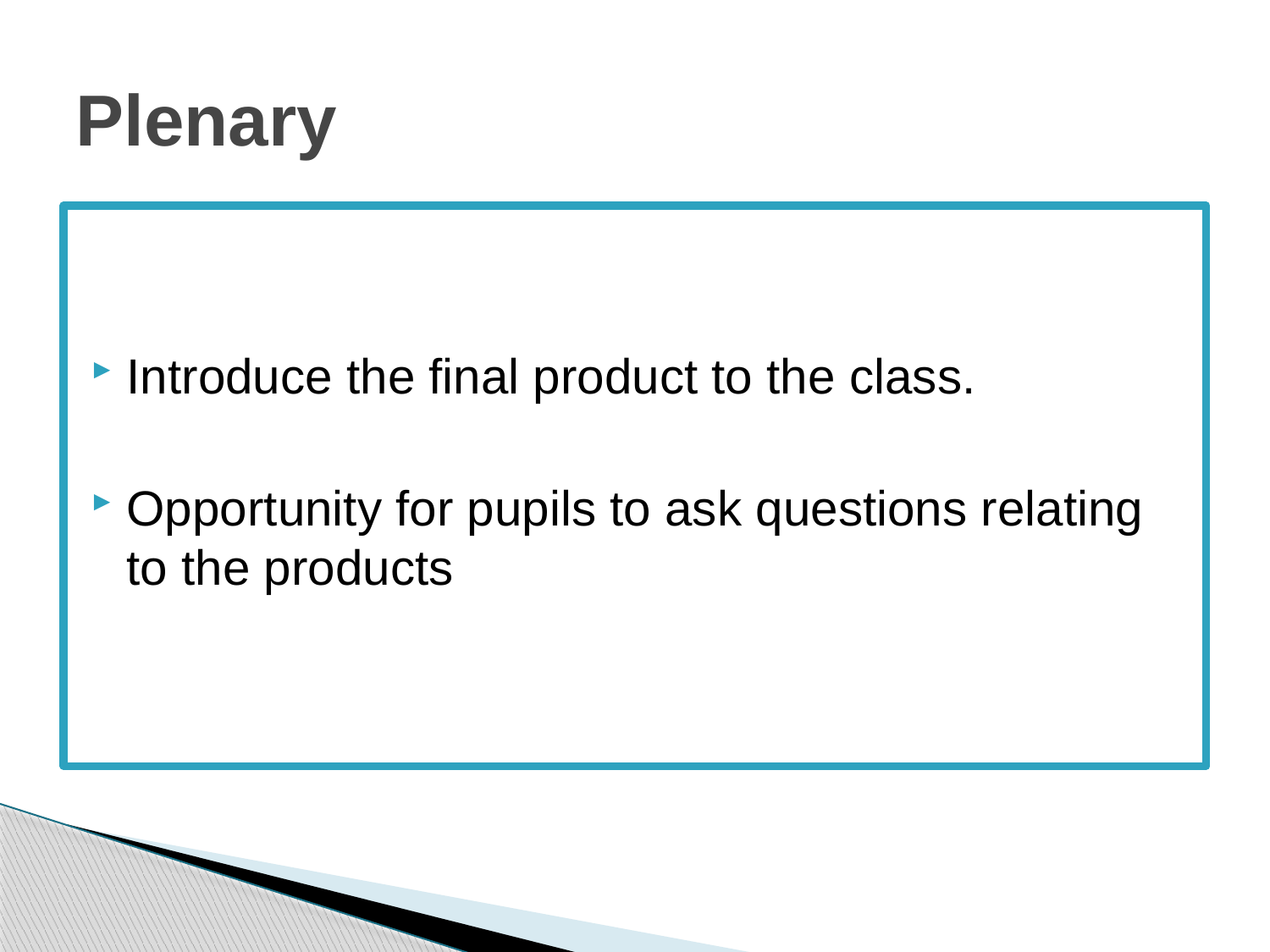

# Plenary

Introduce the final product to the class.

Opportunity for pupils to ask questions relating to the products